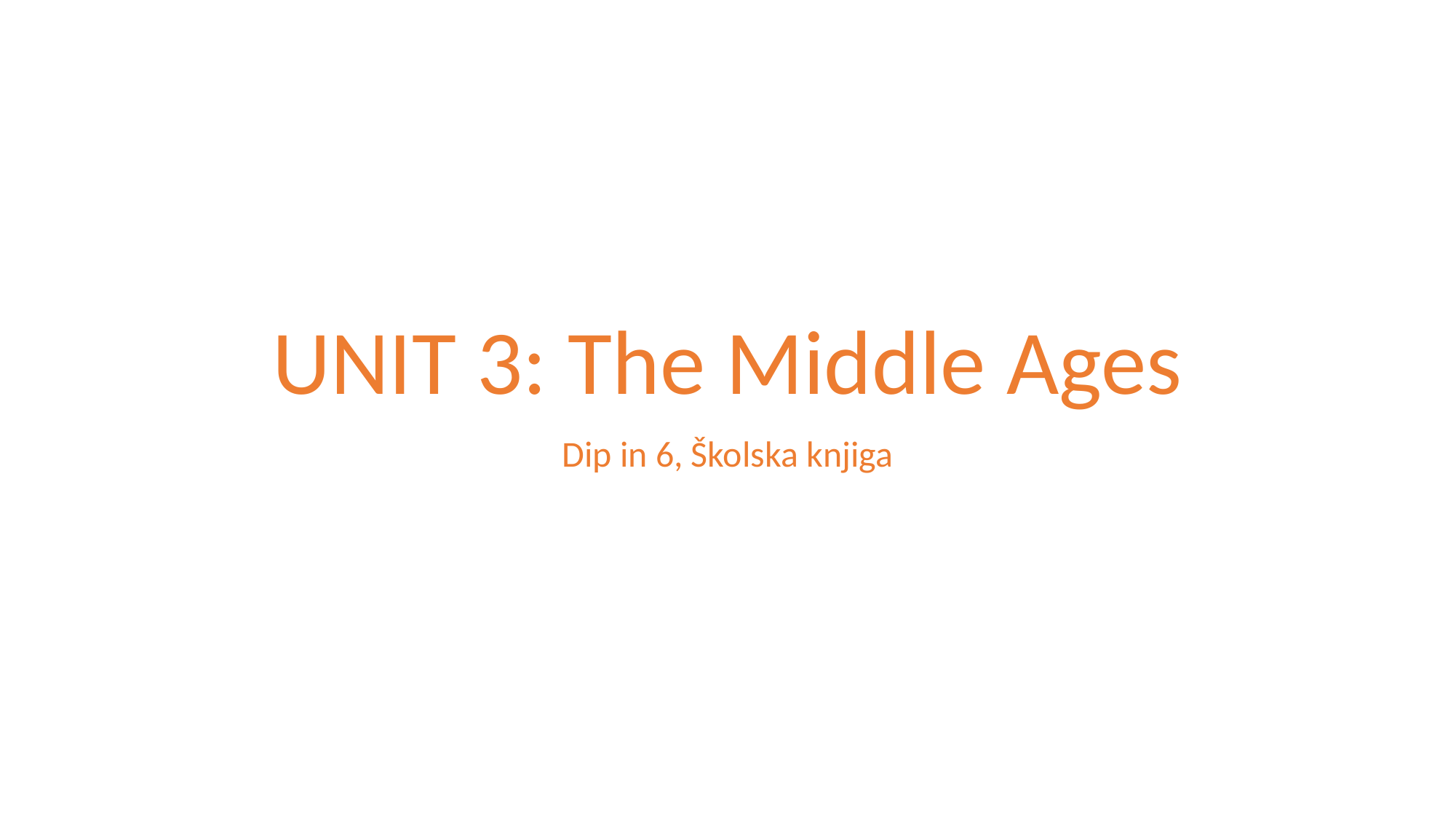

# UNIT 3: The Middle Ages
Dip in 6, Školska knjiga